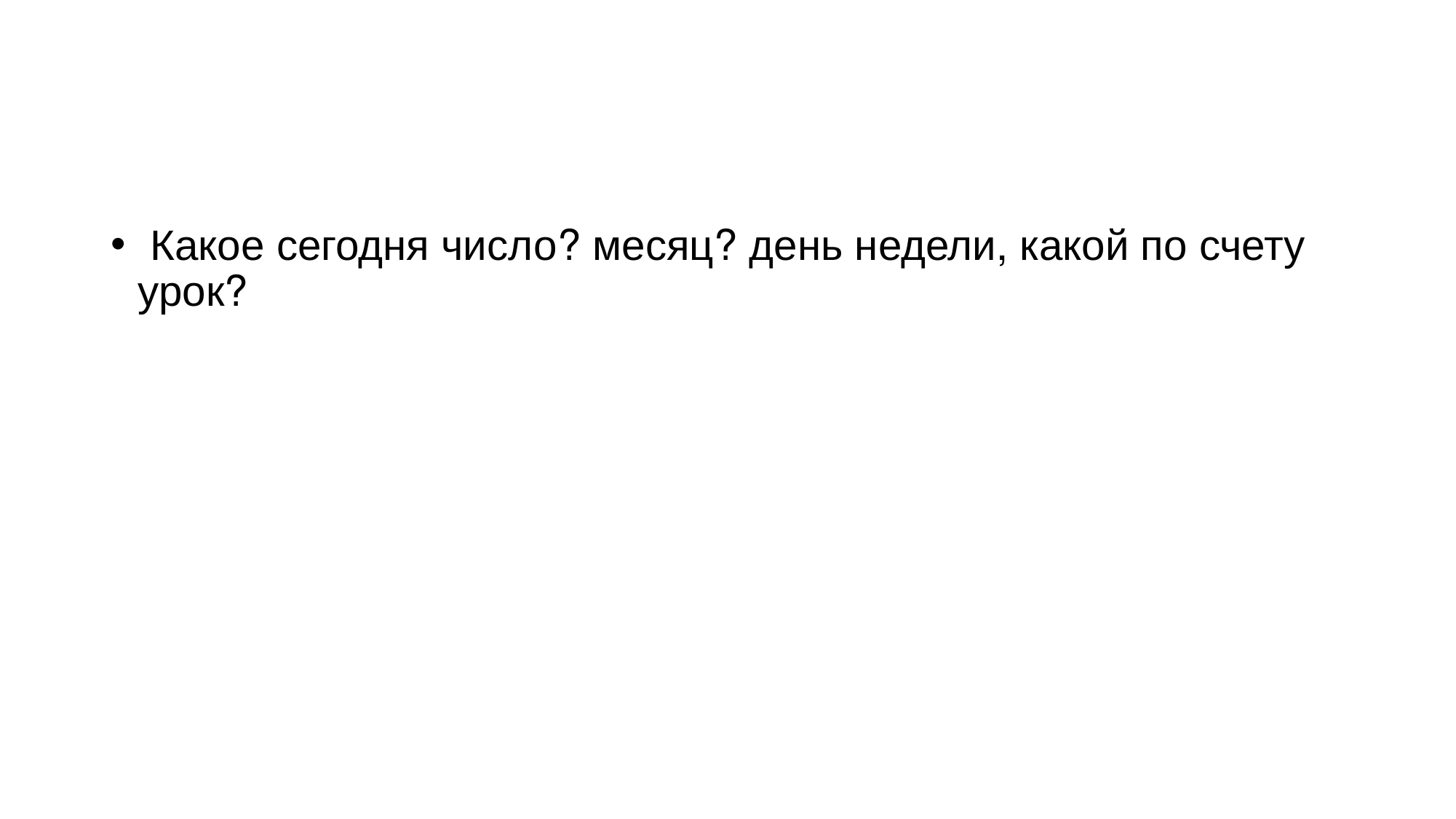

Какое сегодня число? месяц? день недели, какой по счету урок?